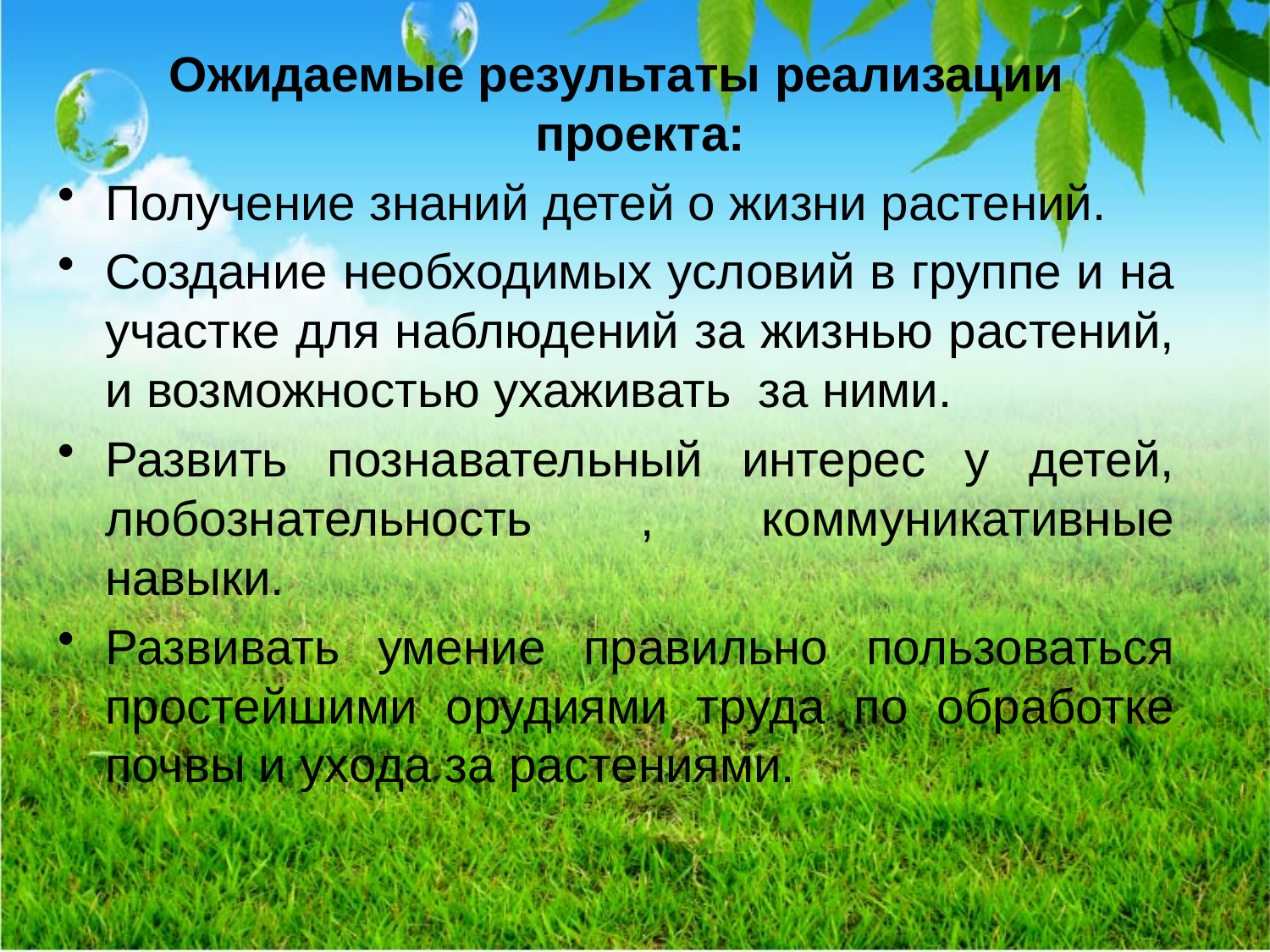

Ожидаемые результаты реализации проекта:
Получение знаний детей о жизни растений.
Создание необходимых условий в группе и на участке для наблюдений за жизнью растений, и возможностью ухаживать  за ними.
Развить познавательный интерес у детей, любознательность , коммуникативные навыки.
Развивать умение правильно пользоваться простейшими орудиями труда по обработке почвы и ухода за растениями.